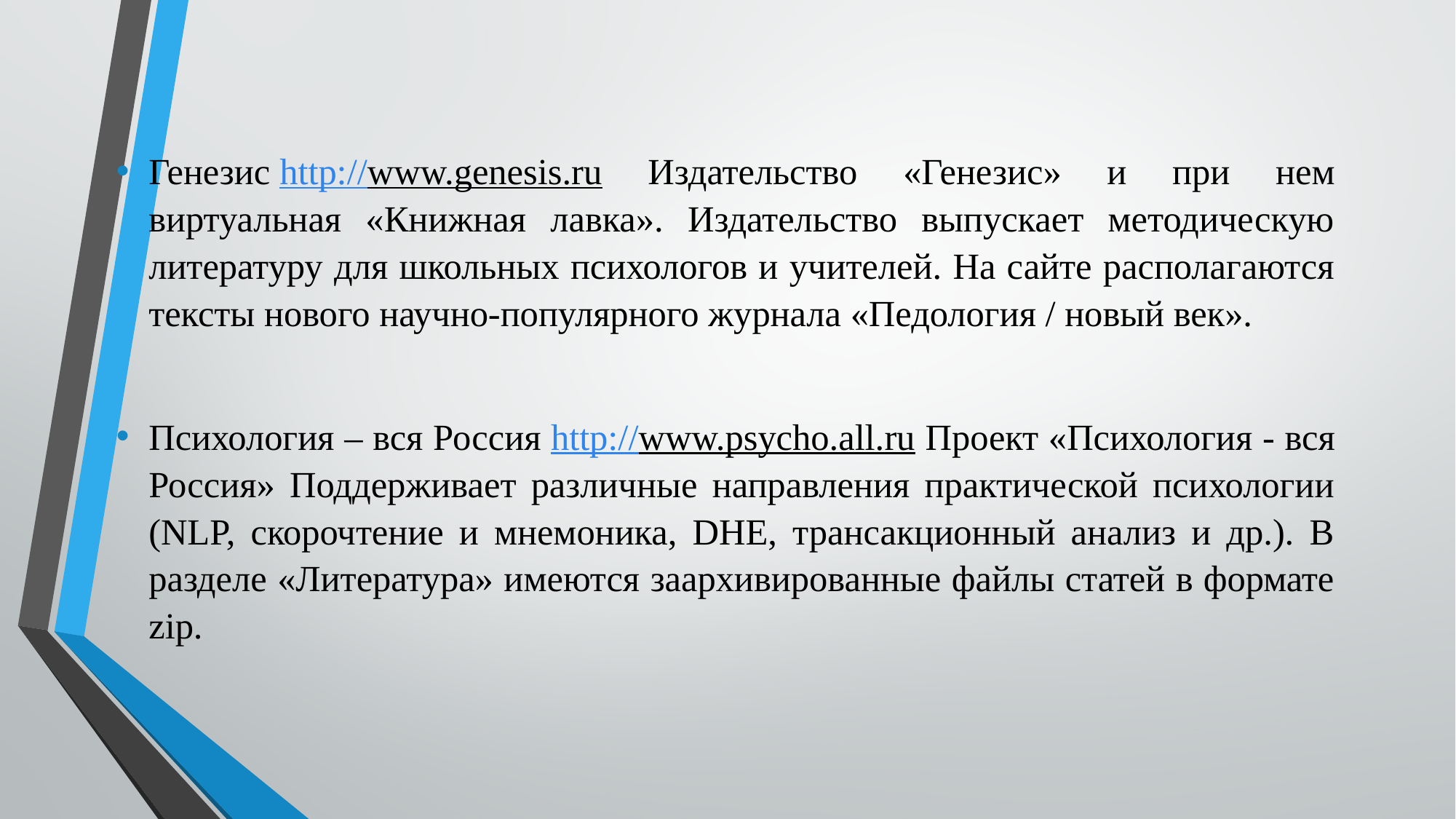

Генезис http://www.genesis.ru Издательство «Генезис» и при нем виртуальная «Книжная лавка». Издательство выпускает методическую литературу для школьных психологов и учителей. На сайте располагаются тексты нового научно-популярного журнала «Педология / новый век».

Психология – вся Россия http://www.psycho.all.ru Проект «Психология - вся Россия» Поддерживает различные направления практической психологии (NLP, скорочтение и мнемоника, DHE, трансакционный анализ и др.). В разделе «Литература» имеются заархивированные файлы статей в формате zip.